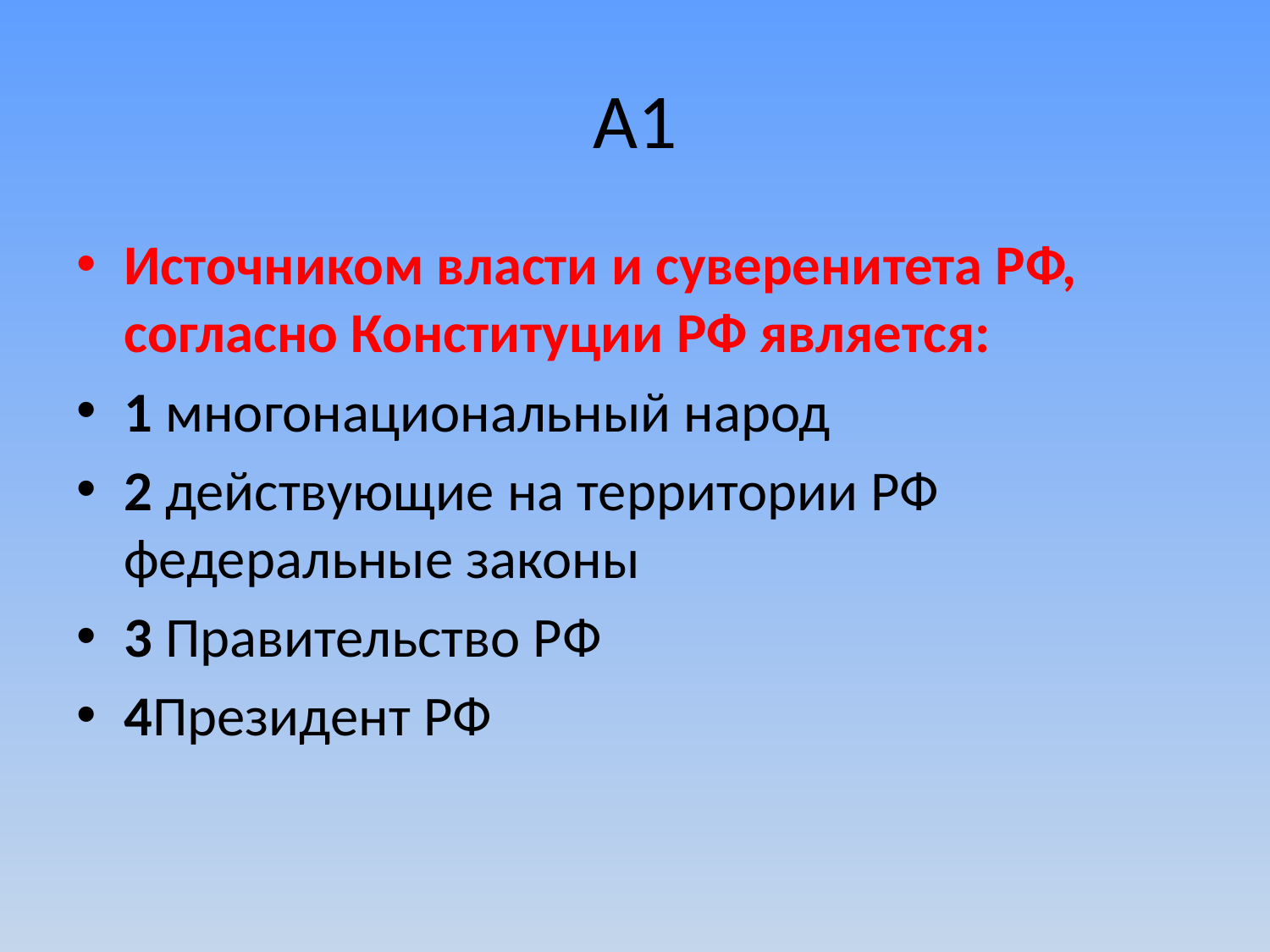

# А1
Источником власти и суверенитета РФ, согласно Конституции РФ является:
1 многонациональный народ
2 действующие на территории РФ федеральные законы
3 Правительство РФ
4Президент РФ